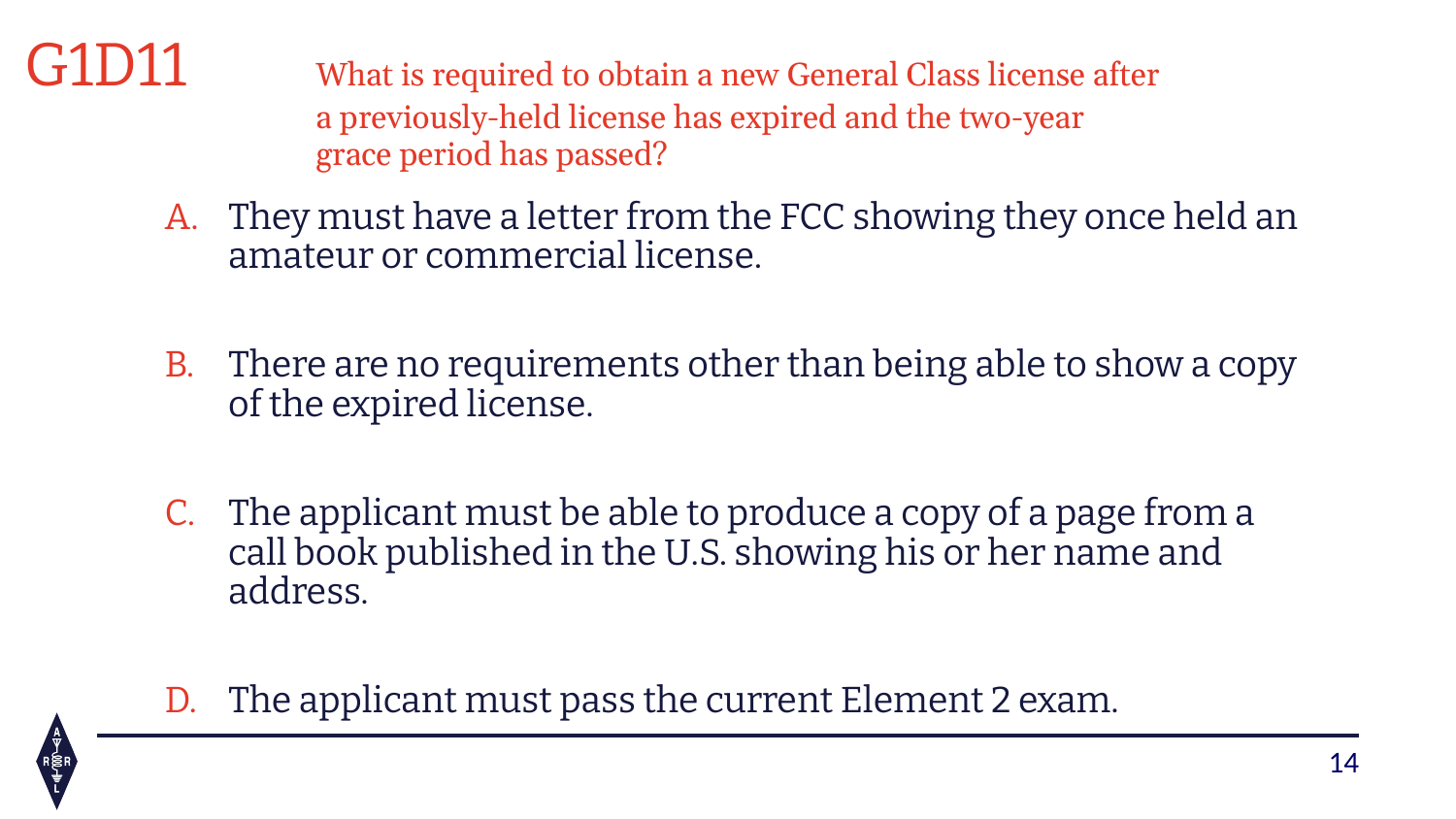

G1D11	What is required to obtain a new General Class license after
		a previously-held license has expired and the two-year
		grace period has passed?
They must have a letter from the FCC showing they once held an amateur or commercial license.

There are no requirements other than being able to show a copy of the expired license.

The applicant must be able to produce a copy of a page from a call book published in the U.S. showing his or her name and address.

The applicant must pass the current Element 2 exam.
14